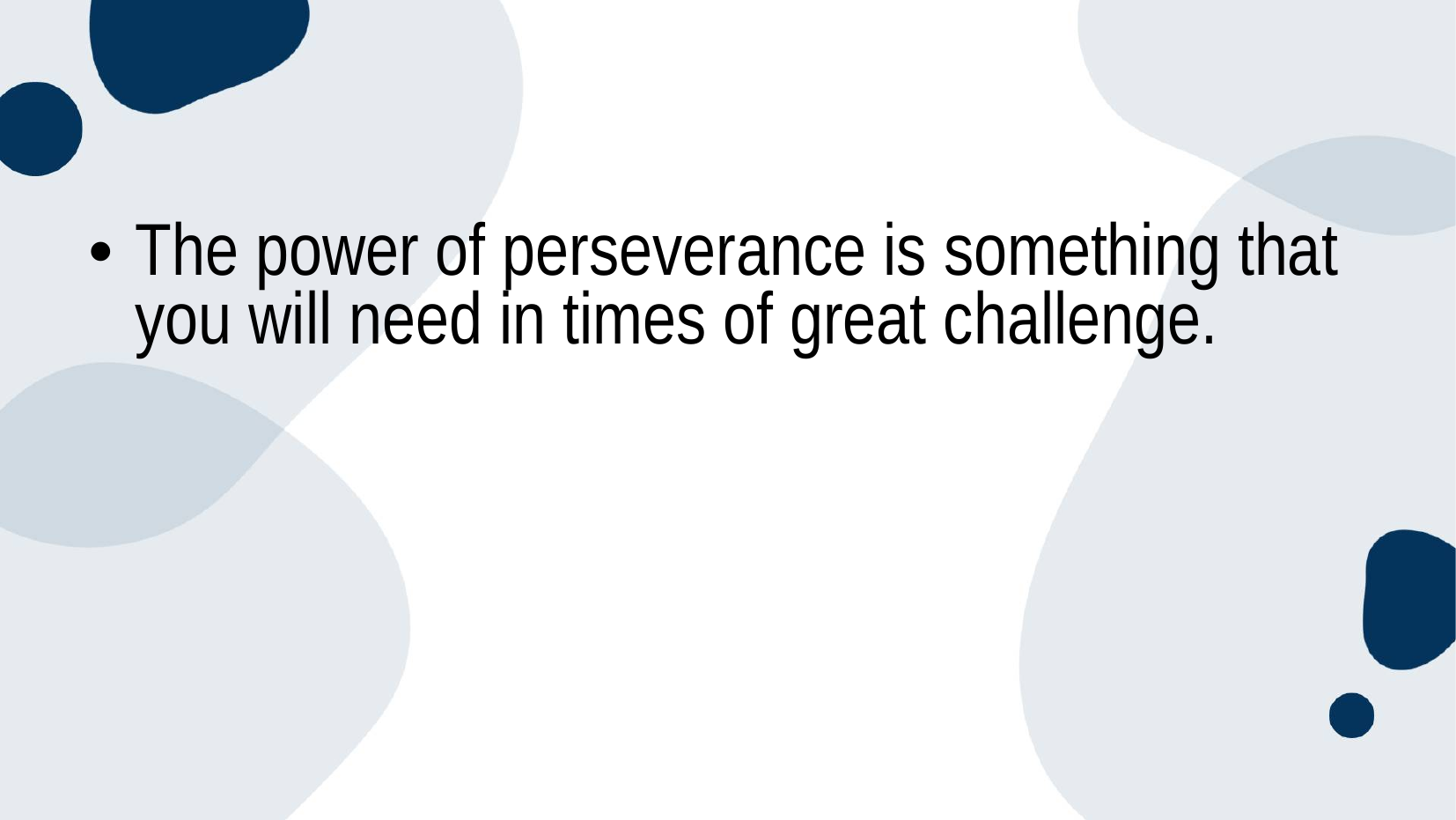

#
The power of perseverance is something that you will need in times of great challenge.